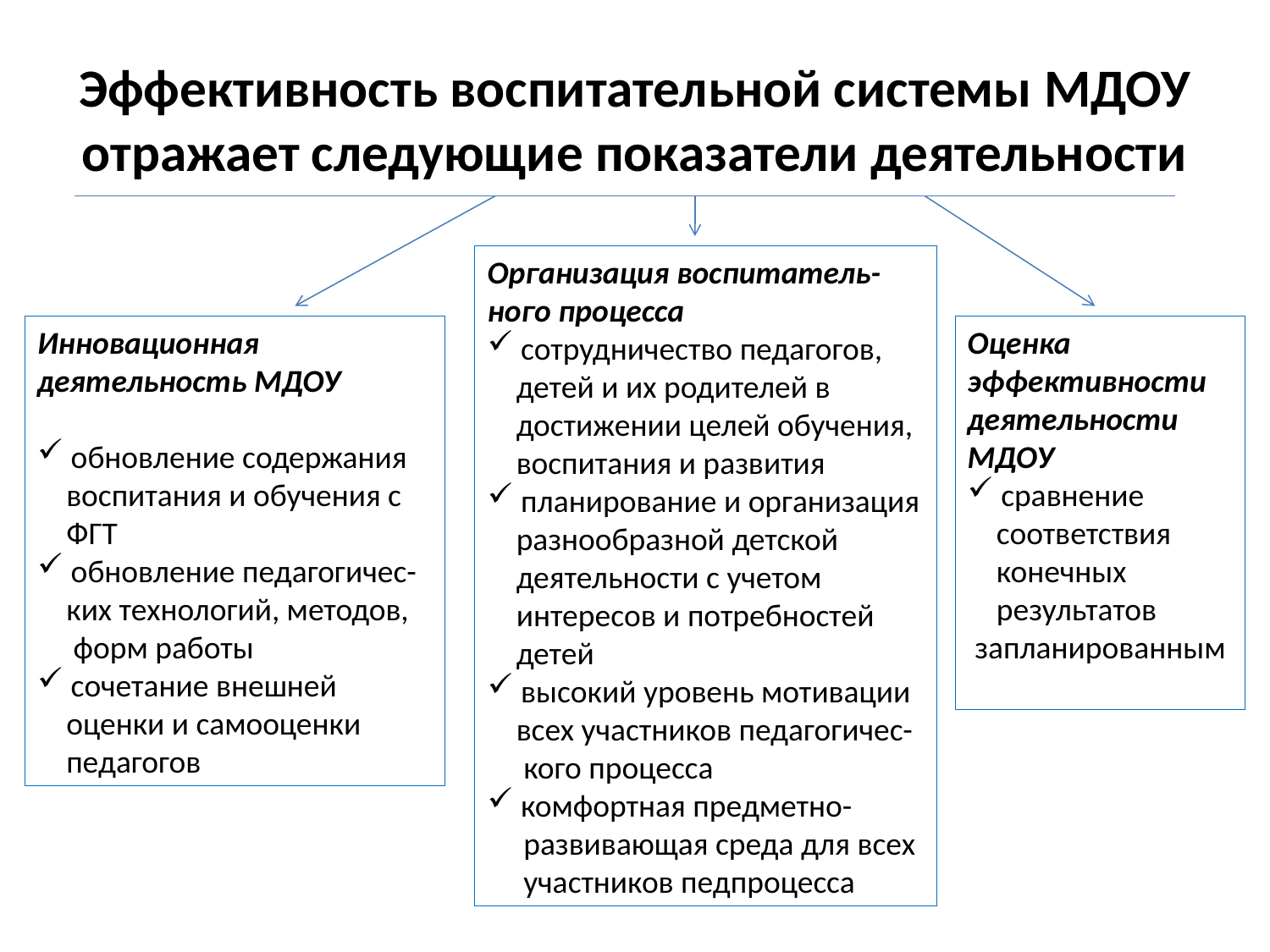

# Эффективность воспитательной системы МДОУ отражает следующие показатели деятельности
Организация воспитатель-ного процесса
 сотрудничество педагогов,
    детей и их родителей в
    достижении целей обучения,
    воспитания и развития
 планирование и организация
    разнообразной детской
    деятельности с учетом
    интересов и потребностей
    детей
 высокий уровень мотивации
    всех участников педагогичес-
     кого процесса
 комфортная предметно-
     развивающая среда для всех
     участников педпроцесса
Инновационная
деятельность МДОУ

 обновление содержания
    воспитания и обучения с
    ФГТ
 обновление педагогичес-
    ких технологий, методов,
     форм работы
 сочетание внешней
    оценки и самооценки
    педагогов
Оценка
эффективности
деятельности
МДОУ
 сравнение
    соответствия
    конечных
    результатов
 запланированным